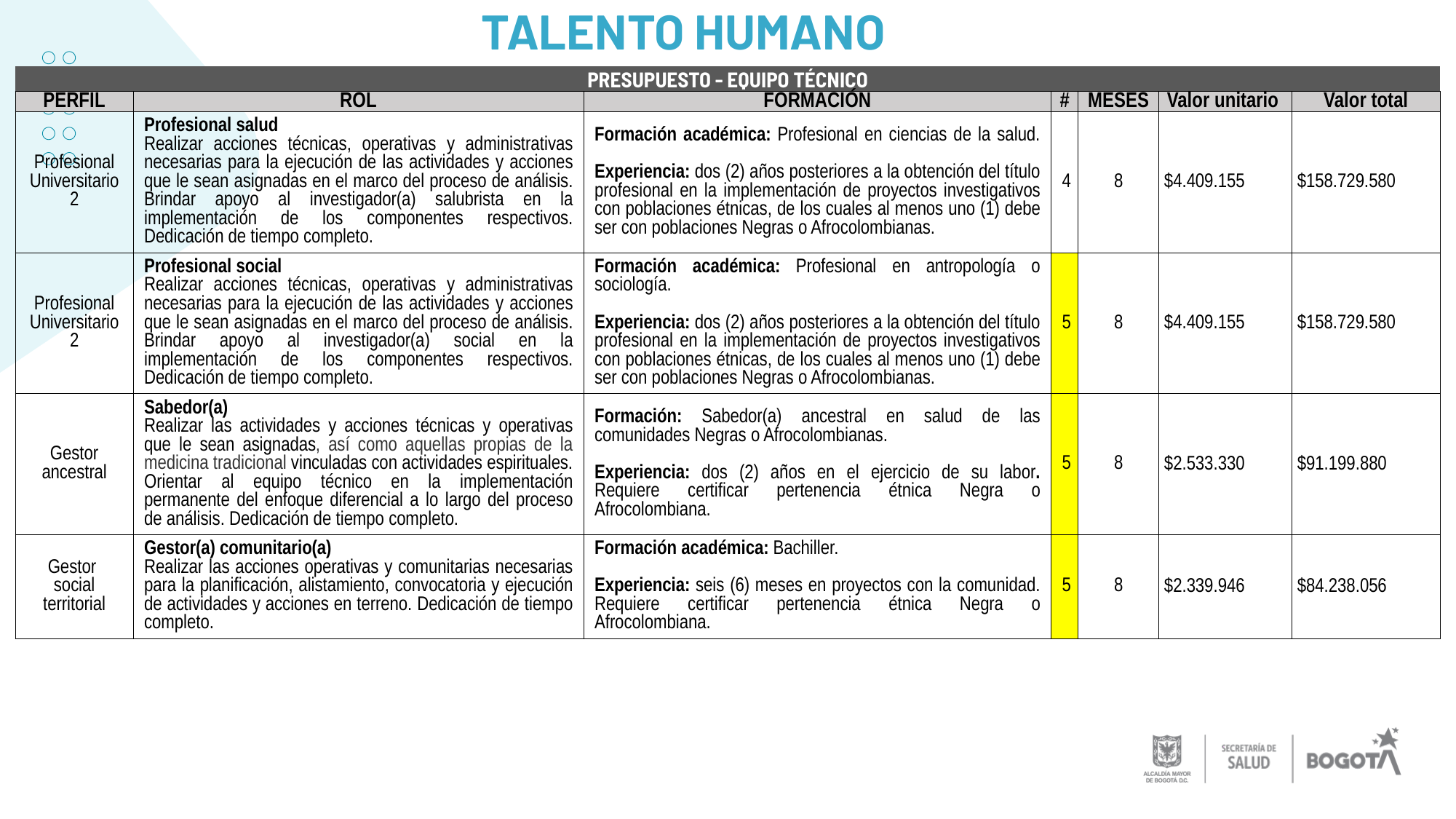

# TALENTO HUMANO
| PRESUPUESTO - EQUIPO TÉCNICO |  |  |  |  |  |  |
| --- | --- | --- | --- | --- | --- | --- |
| PERFIL | ROL | FORMACIÓN | # | MESES | Valor unitario | Valor total |
| Profesional Universitario 2 | Profesional salud Realizar acciones técnicas, operativas y administrativas necesarias para la ejecución de las actividades y acciones que le sean asignadas en el marco del proceso de análisis. Brindar apoyo al investigador(a) salubrista en la implementación de los componentes respectivos. Dedicación de tiempo completo. | Formación académica: Profesional en ciencias de la salud. Experiencia: dos (2) años posteriores a la obtención del título profesional en la implementación de proyectos investigativos con poblaciones étnicas, de los cuales al menos uno (1) debe ser con poblaciones Negras o Afrocolombianas. | 4 | 8 | $4.409.155 | $158.729.580 |
| Profesional Universitario 2 | Profesional social Realizar acciones técnicas, operativas y administrativas necesarias para la ejecución de las actividades y acciones que le sean asignadas en el marco del proceso de análisis. Brindar apoyo al investigador(a) social en la implementación de los componentes respectivos. Dedicación de tiempo completo. | Formación académica: Profesional en antropología o sociología. Experiencia: dos (2) años posteriores a la obtención del título profesional en la implementación de proyectos investigativos con poblaciones étnicas, de los cuales al menos uno (1) debe ser con poblaciones Negras o Afrocolombianas. | 5 | 8 | $4.409.155 | $158.729.580 |
| Gestor ancestral | Sabedor(a) Realizar las actividades y acciones técnicas y operativas que le sean asignadas, así como aquellas propias de la medicina tradicional vinculadas con actividades espirituales. Orientar al equipo técnico en la implementación permanente del enfoque diferencial a lo largo del proceso de análisis. Dedicación de tiempo completo. | Formación: Sabedor(a) ancestral en salud de las comunidades Negras o Afrocolombianas. Experiencia: dos (2) años en el ejercicio de su labor. Requiere certificar pertenencia étnica Negra o Afrocolombiana. | 5 | 8 | $2.533.330 | $91.199.880 |
| Gestor social territorial | Gestor(a) comunitario(a) Realizar las acciones operativas y comunitarias necesarias para la planificación, alistamiento, convocatoria y ejecución de actividades y acciones en terreno. Dedicación de tiempo completo. | Formación académica: Bachiller. Experiencia: seis (6) meses en proyectos con la comunidad. Requiere certificar pertenencia étnica Negra o Afrocolombiana. | 5 | 8 | $2.339.946 | $84.238.056 |